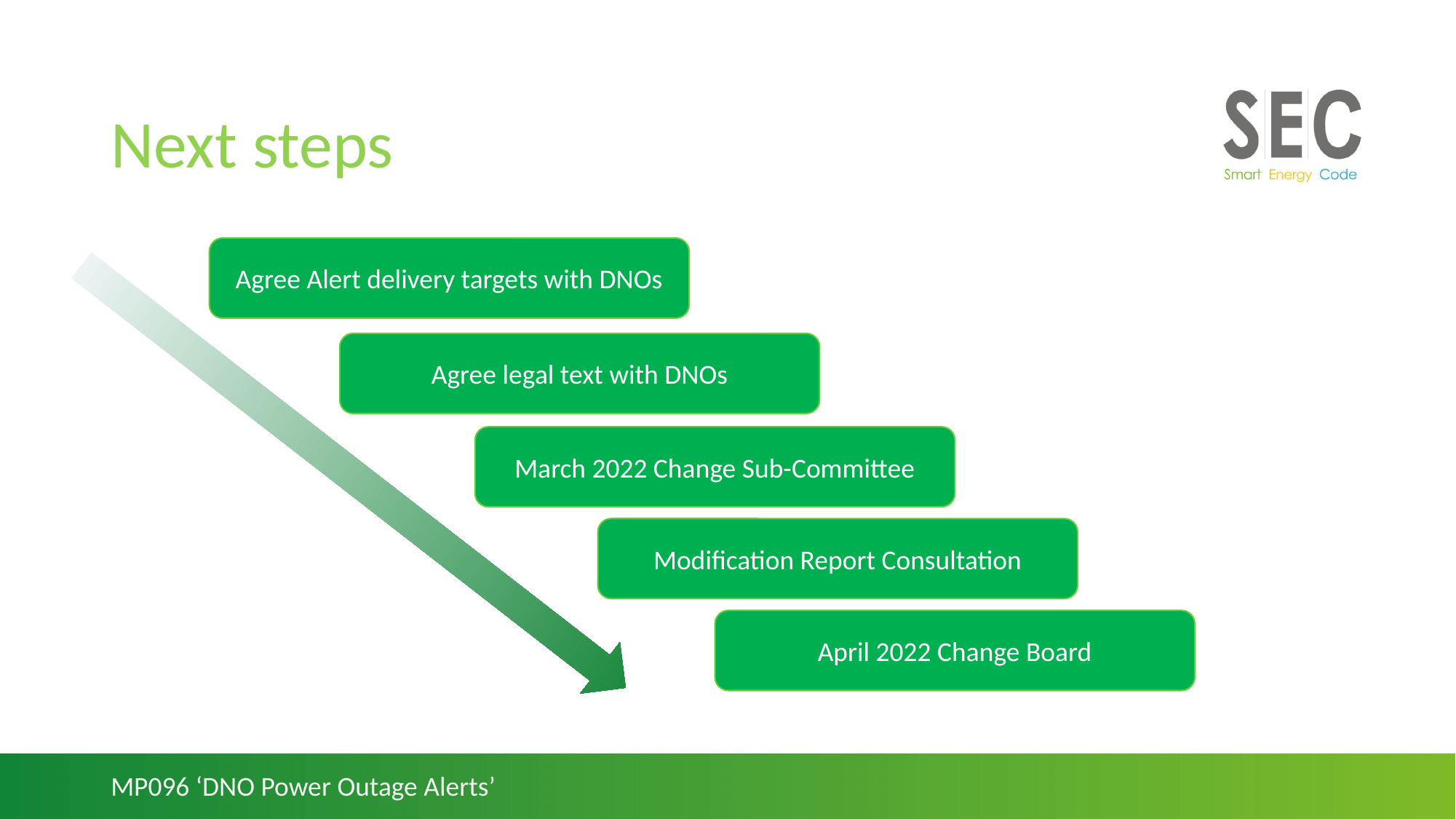

# Next steps

Agree Alert delivery targets with DNOs
Agree legal text with DNOs
March 2022 Change Sub-Committee
Modification Report Consultation
April 2022 Change Board
MP096 ‘DNO Power Outage Alerts’